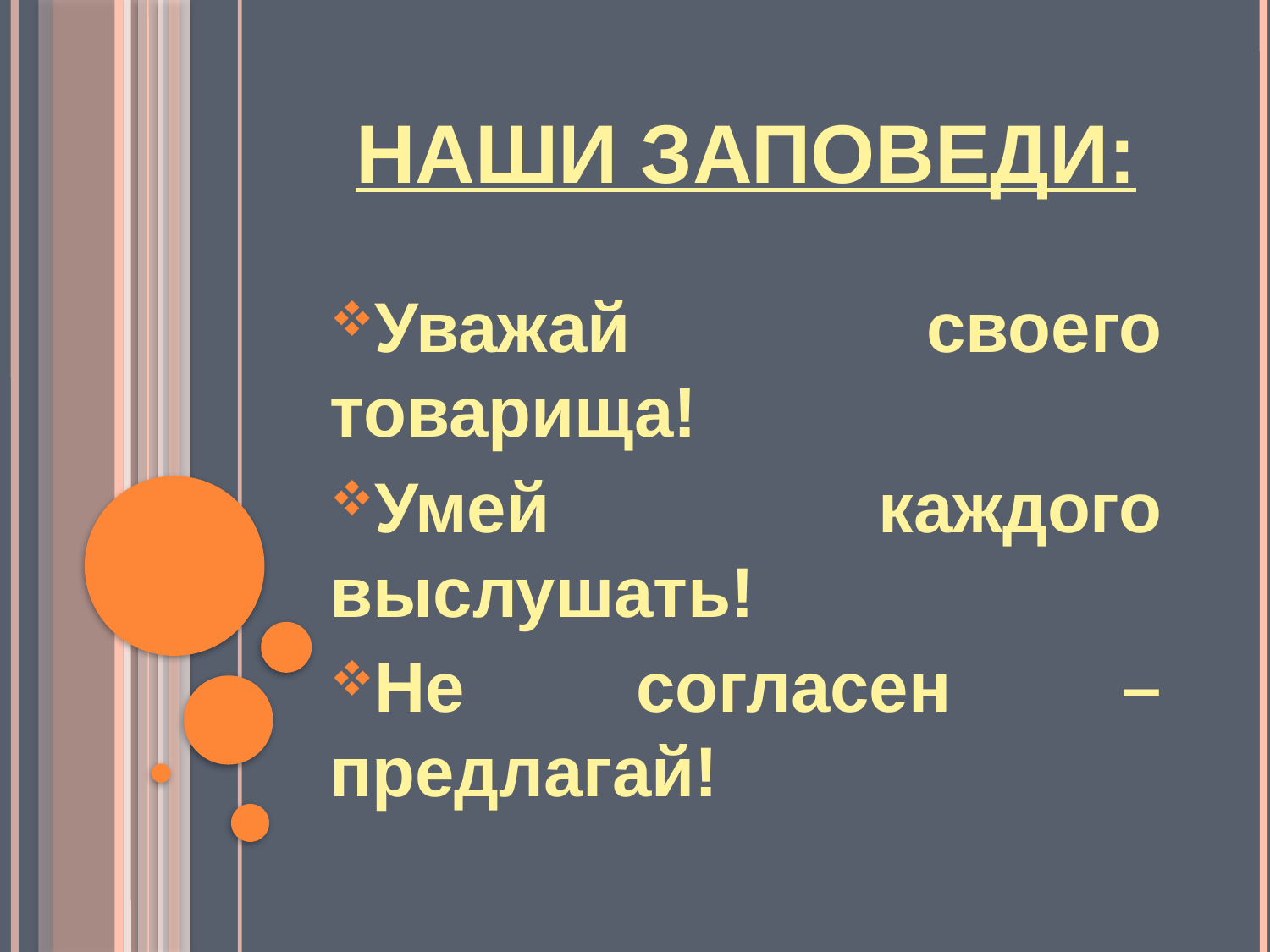

# Наши заповеди:
Уважай своего товарища!
Умей каждого выслушать!
Не согласен – предлагай!